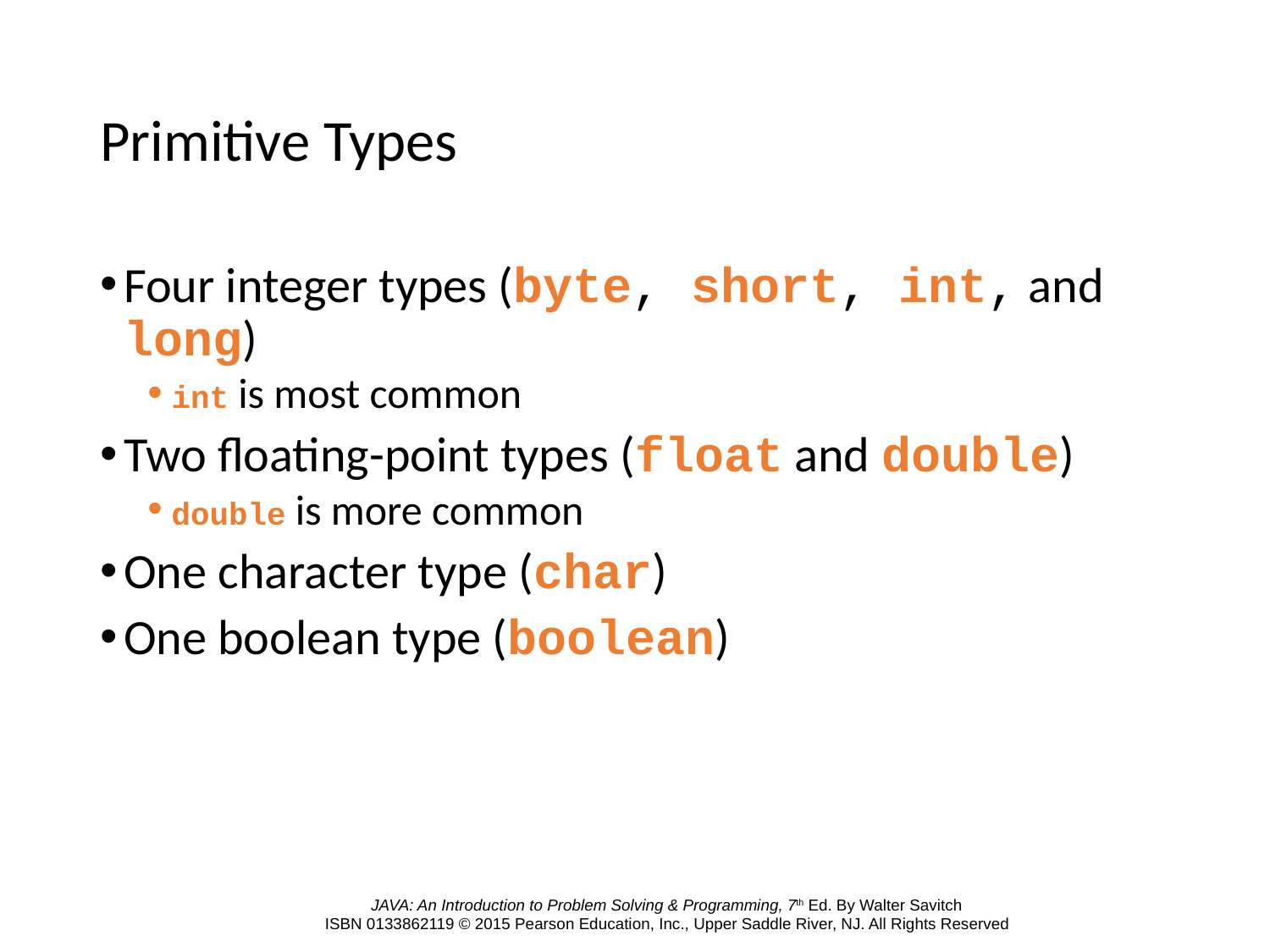

# Primitive Types
Four integer types (byte, short, int, and long)
int is most common
Two floating-point types (float and double)
double is more common
One character type (char)
One boolean type (boolean)